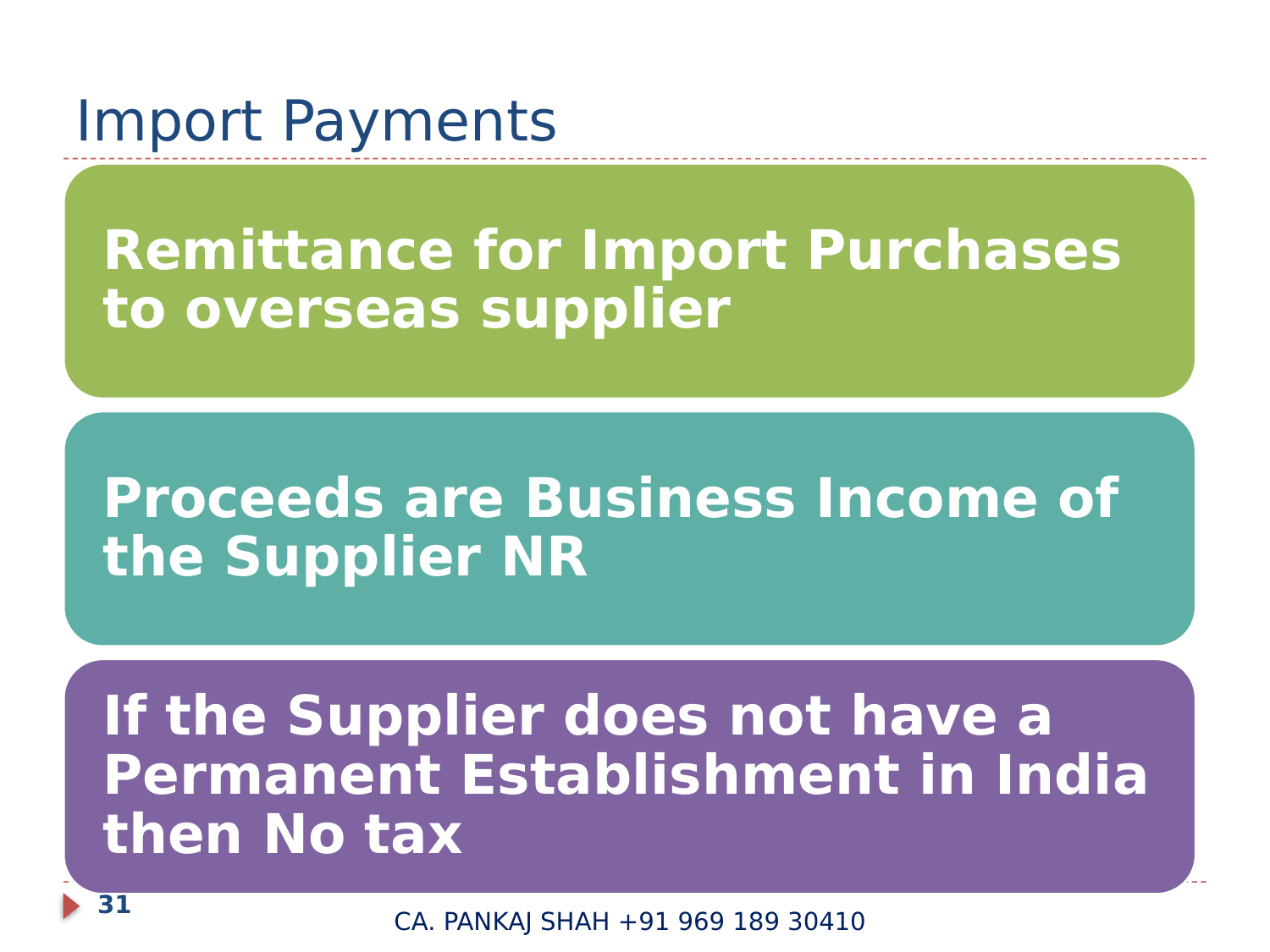

# Import Payments
Remittance for Import Purchases to overseas supplier
Proceeds are Business Income of the Supplier NR
If the Supplier does not have a Permanent Establishment in India then No tax
31
CA. PANKAJ SHAH +91 969 189 30410